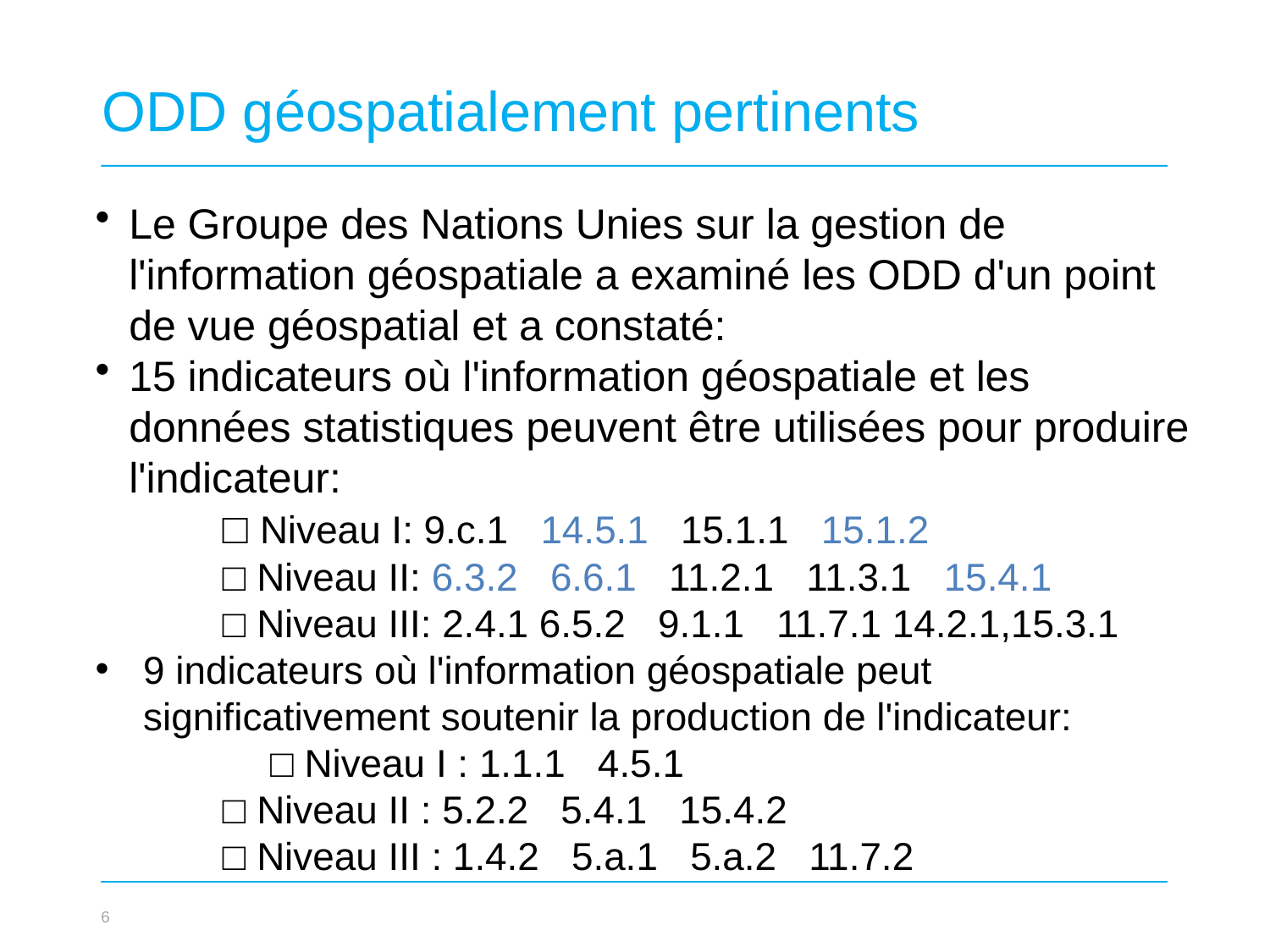

ODD géospatialement pertinents

Le Groupe des Nations Unies sur la gestion de l'information géospatiale a examiné les ODD d'un point de vue géospatial et a constaté:
15 indicateurs où l'information géospatiale et les données statistiques peuvent être utilisées pour produire l'indicateur:
	□ Niveau I: 9.c.1   14.5.1   15.1.1   15.1.2
	□ Niveau II: 6.3.2   6.6.1   11.2.1   11.3.1   15.4.1
	□ Niveau III: 2.4.1 6.5.2   9.1.1   11.7.1 14.2.1,15.3.1
9 indicateurs où l'information géospatiale peut significativement soutenir la production de l'indicateur:		□ Niveau I : 1.1.1   4.5.1
	□ Niveau II : 5.2.2   5.4.1   15.4.2
	□ Niveau III : 1.4.2   5.a.1   5.a.2   11.7.2
Photo credit to be given
as shown alongside
(in black or in white)
© NABU/Holger Schulz

6